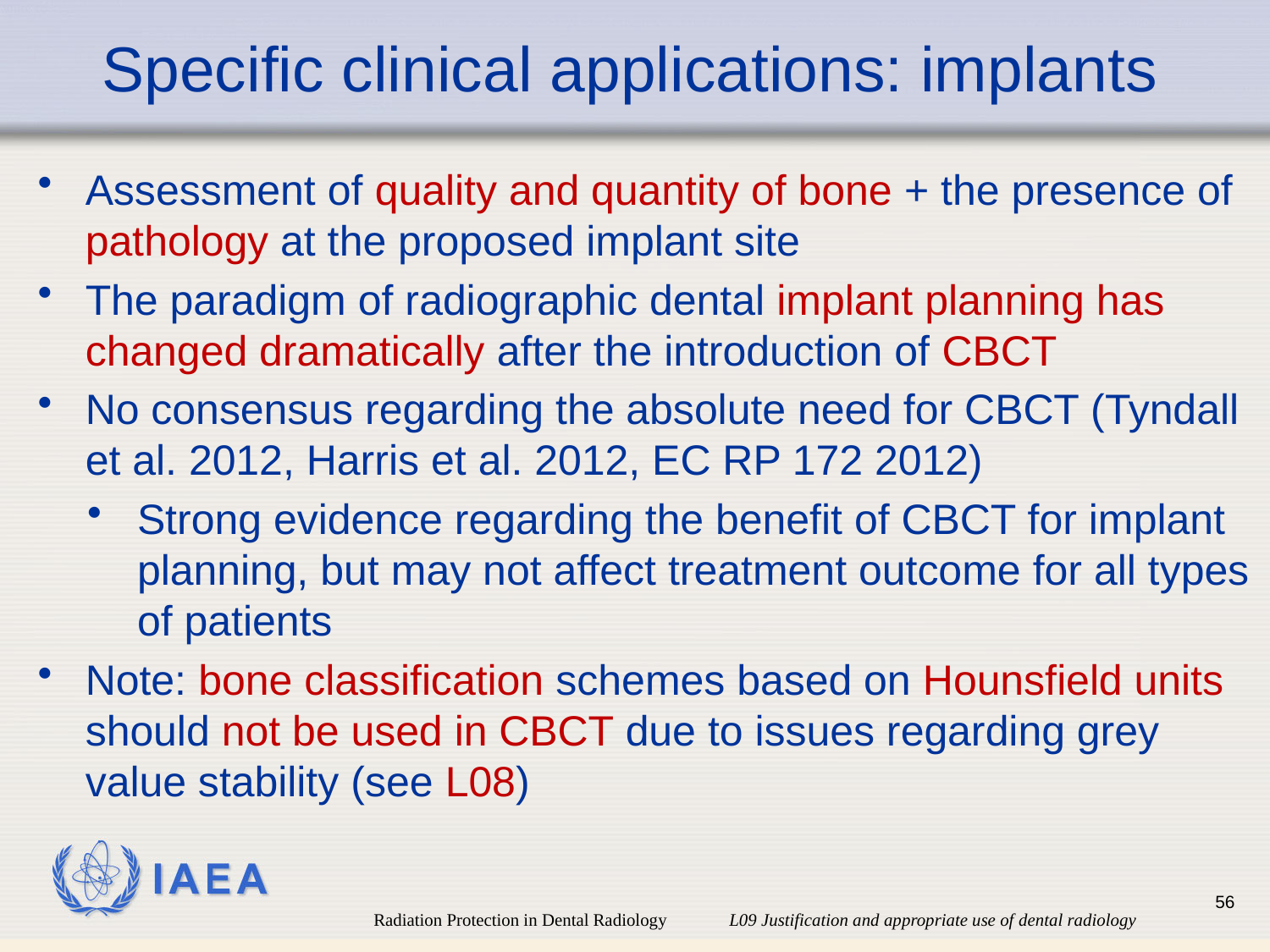

# Specific clinical applications: implants
Assessment of quality and quantity of bone + the presence of pathology at the proposed implant site
The paradigm of radiographic dental implant planning has changed dramatically after the introduction of CBCT
No consensus regarding the absolute need for CBCT (Tyndall et al. 2012, Harris et al. 2012, EC RP 172 2012)
Strong evidence regarding the benefit of CBCT for implant planning, but may not affect treatment outcome for all types of patients
Note: bone classification schemes based on Hounsfield units should not be used in CBCT due to issues regarding grey value stability (see L08)

56
Radiation Protection in Dental Radiology              L09 Justification and appropriate use of dental radiology